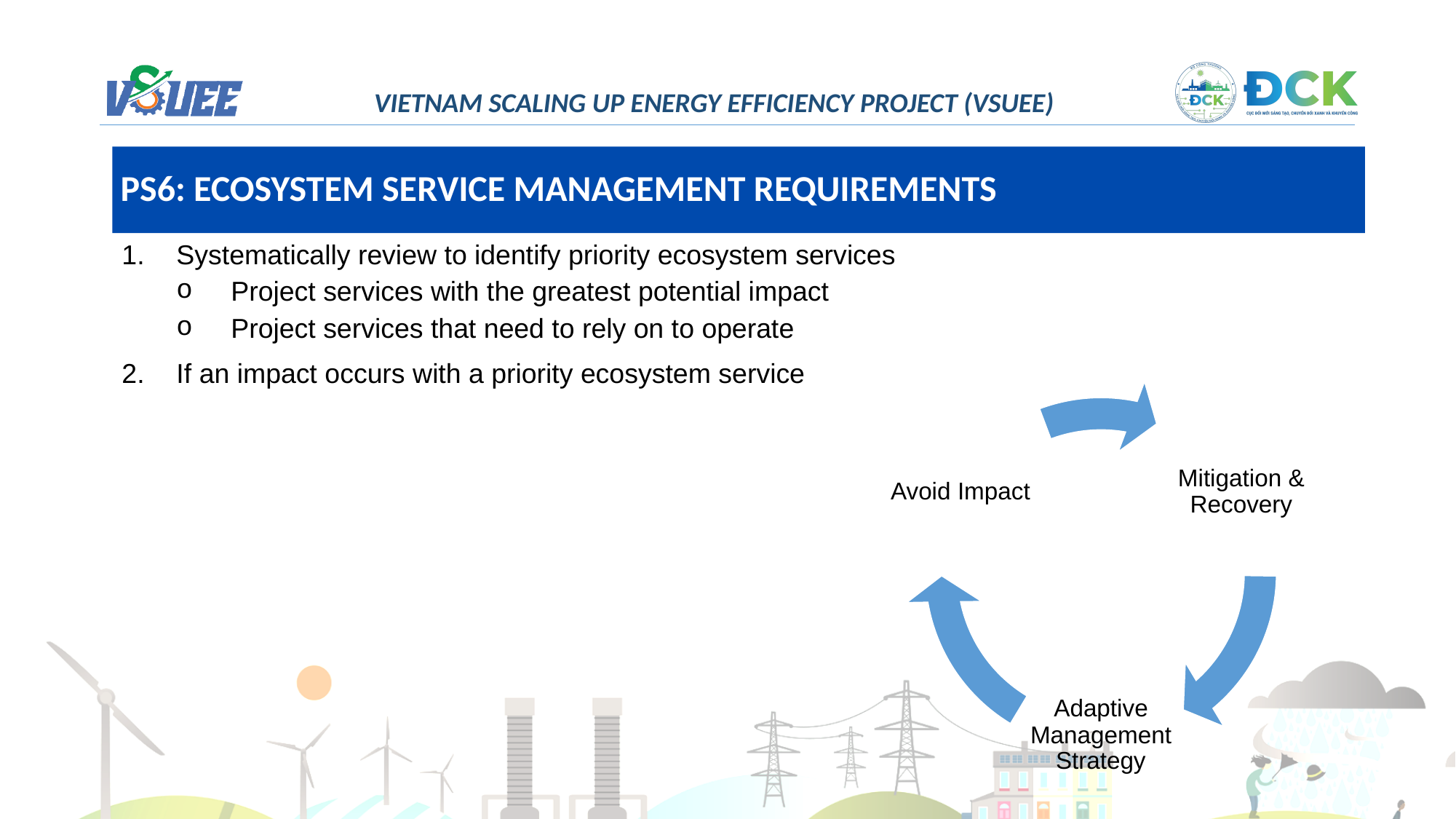

PS6: ECOSYSTEM SERVICE MANAGEMENT REQUIREMENTS
Systematically review to identify priority ecosystem services
Project services with the greatest potential impact
Project services that need to rely on to operate
If an impact occurs with a priority ecosystem service

Mitigation & Recovery
Adaptive Management Strategy
Avoid Impact